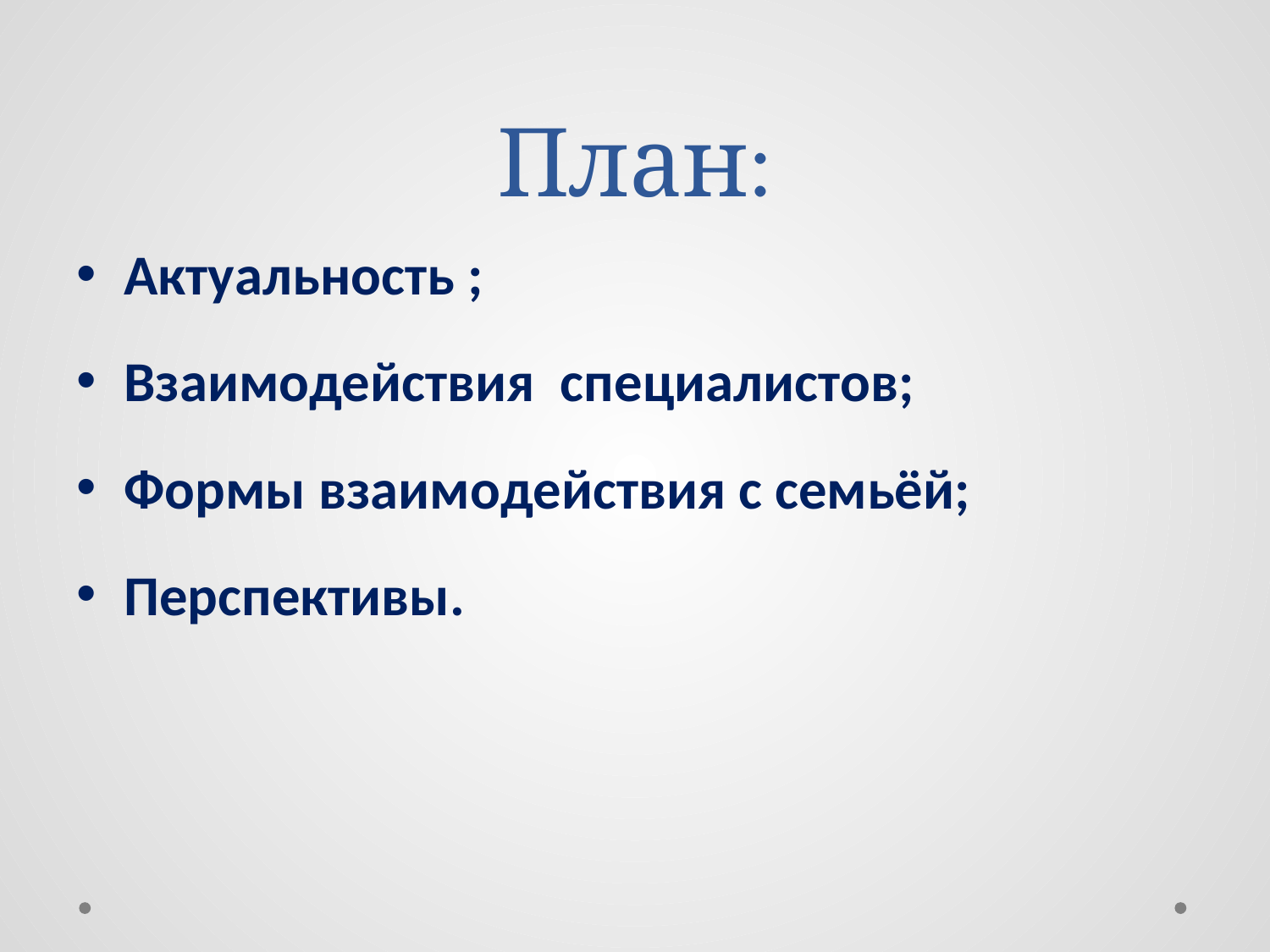

# План:
Актуальность ;
Взаимодействия  специалистов;
Формы взаимодействия с семьёй;
Перспективы.